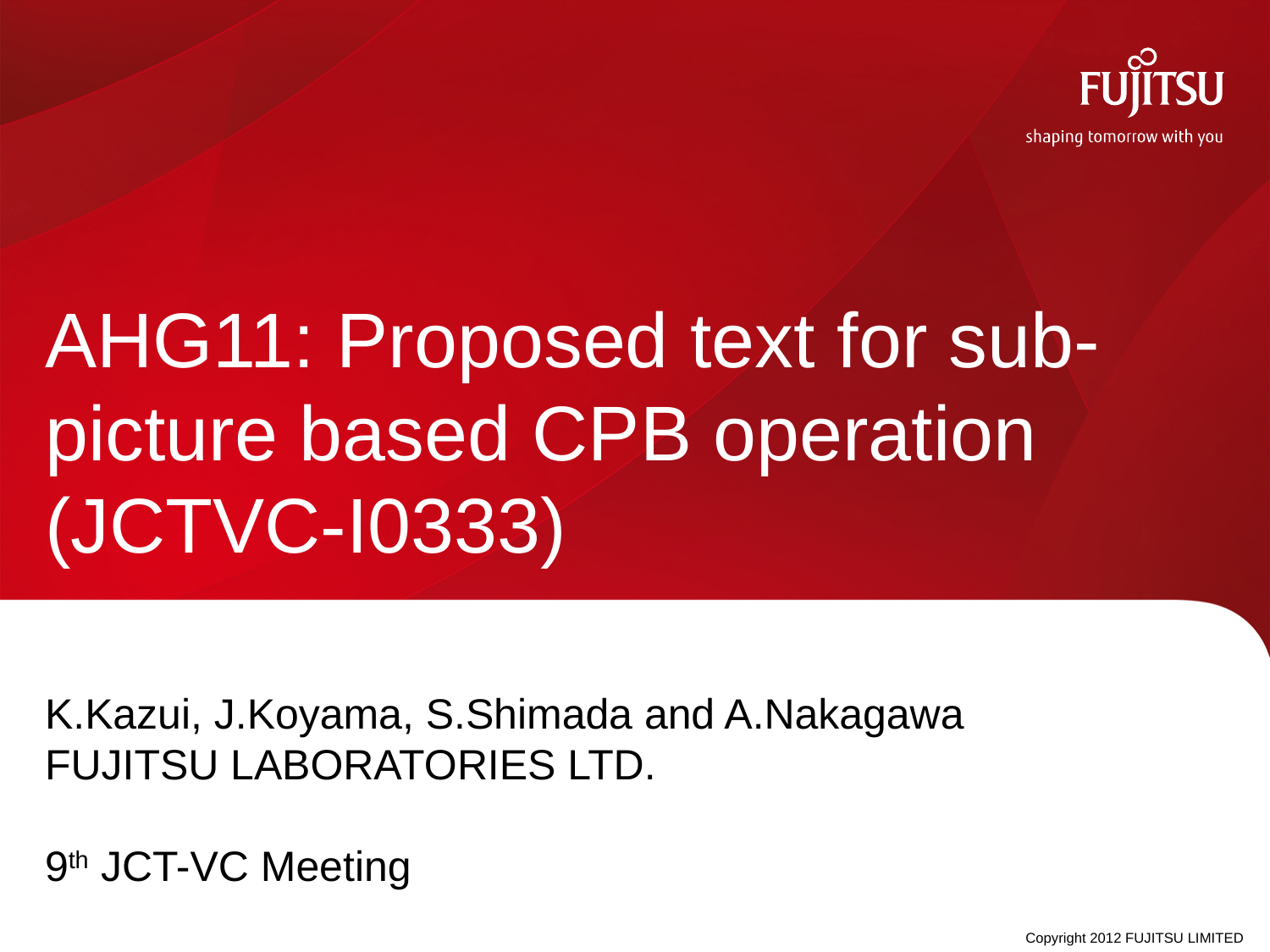

# AHG11: Proposed text for sub-picture based CPB operation (JCTVC-I0333)

K.Kazui, J.Koyama, S.Shimada and A.Nakagawa
FUJITSU LABORATORIES LTD.

9th JCT-VC Meeting
Copyright 2012 FUJITSU LIMITED